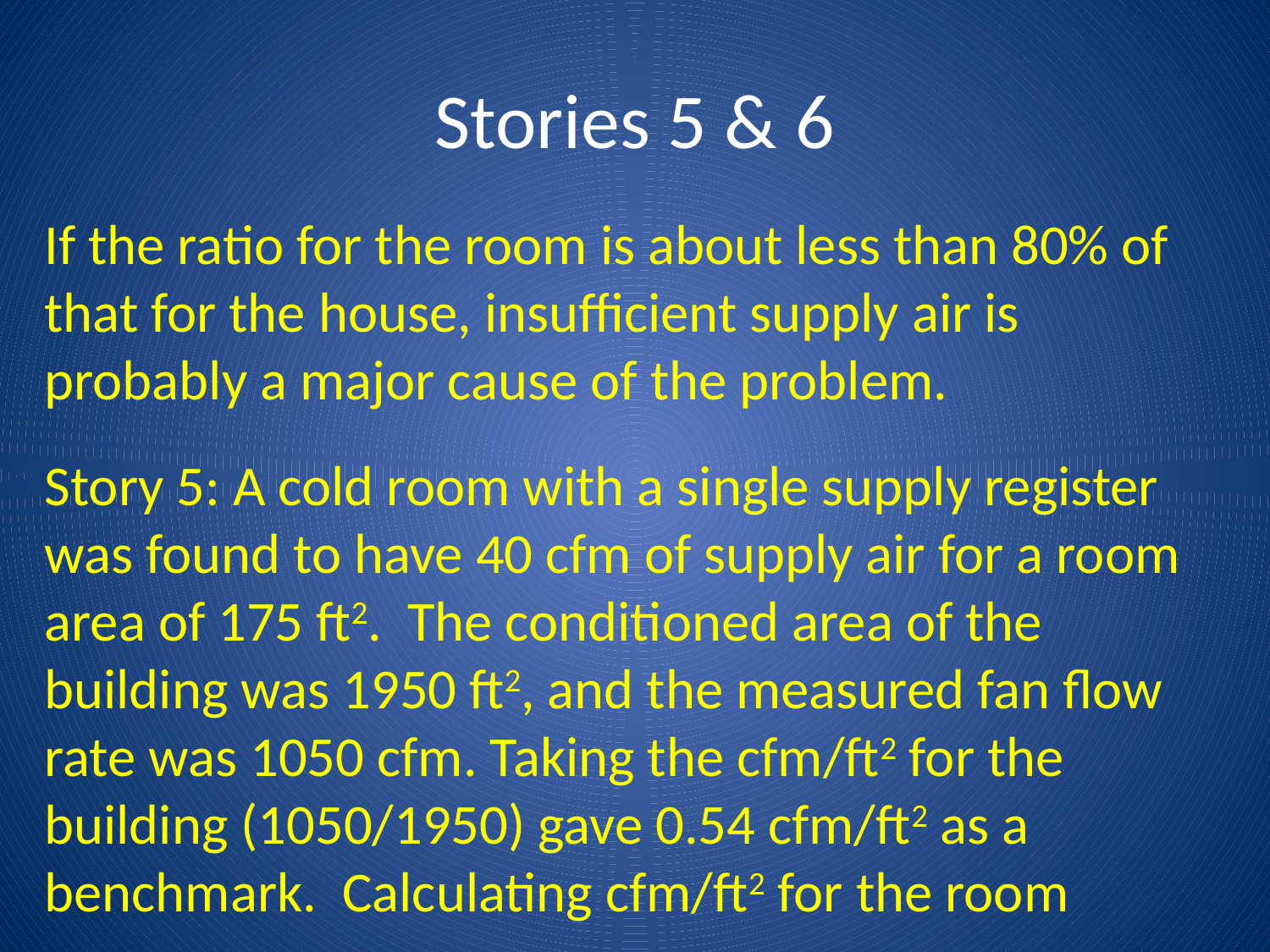

# Stories 5 & 6
If the ratio for the room is about less than 80% of that for the house, insufficient supply air is probably a major cause of the problem.

Story 5: A cold room with a single supply register was found to have 40 cfm of supply air for a room area of 175 ft2.  The conditioned area of the building was 1950 ft2, and the measured fan flow rate was 1050 cfm. Taking the cfm/ft2 for the building (1050/1950) gave 0.54 cfm/ft2 as a benchmark.  Calculating cfm/ft2 for the room